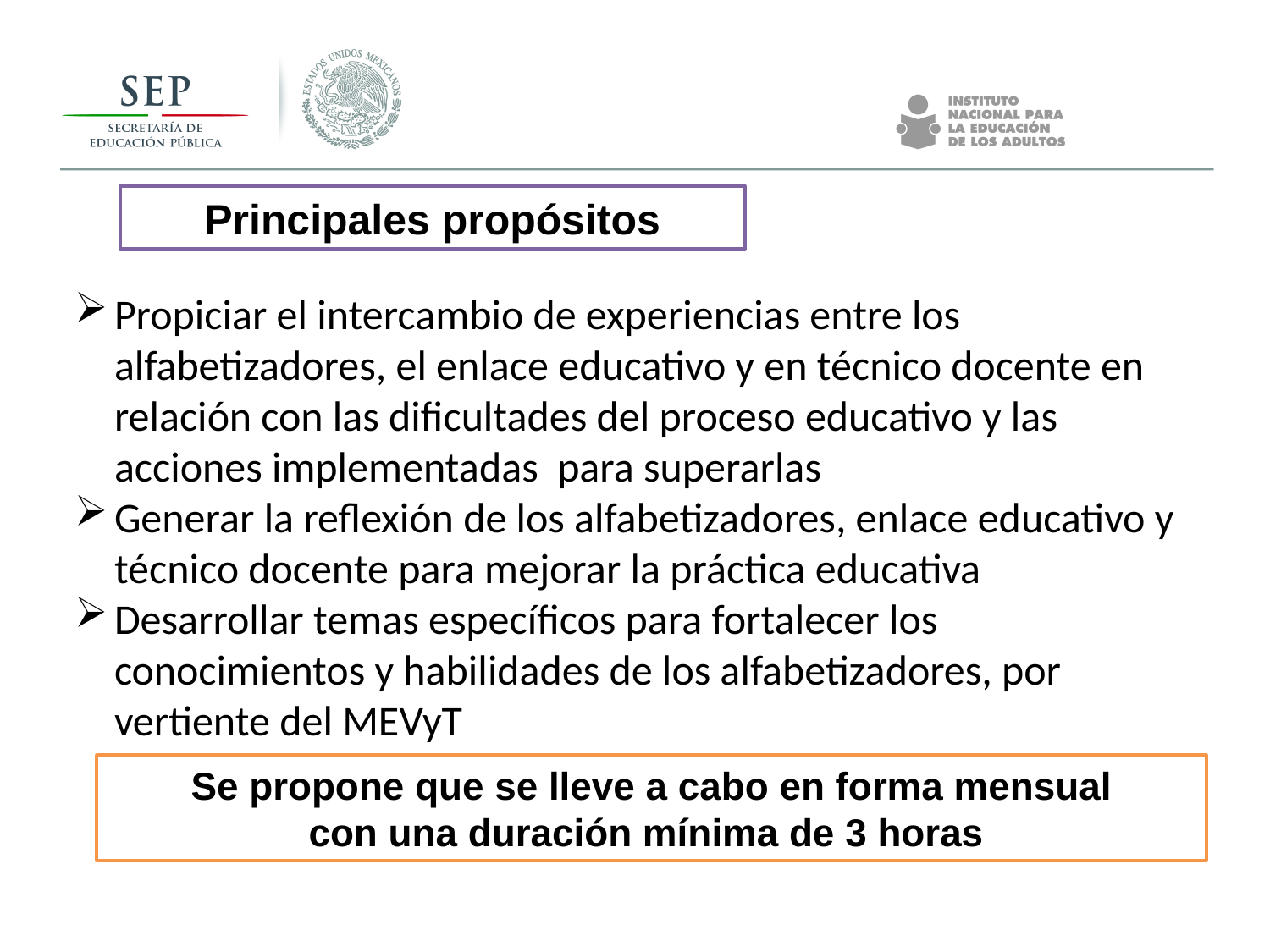

Principales propósitos
Propiciar el intercambio de experiencias entre los alfabetizadores, el enlace educativo y en técnico docente en relación con las dificultades del proceso educativo y las acciones implementadas  para superarlas
Generar la reflexión de los alfabetizadores, enlace educativo y técnico docente para mejorar la práctica educativa
Desarrollar temas específicos para fortalecer los conocimientos y habilidades de los alfabetizadores, por vertiente del MEVyT
Se propone que se lleve a cabo en forma mensual
 con una duración mínima de 3 horas